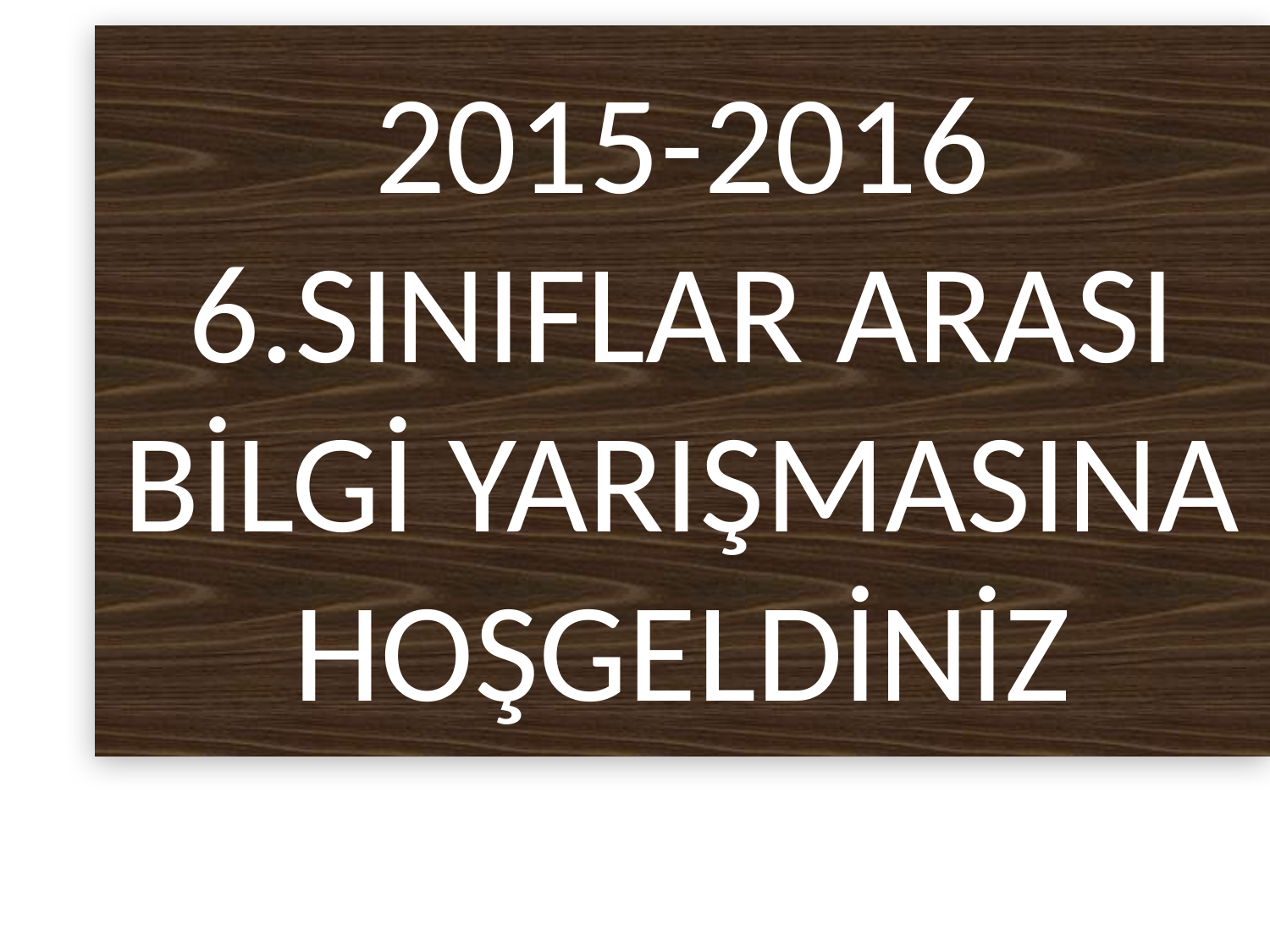

# 2015-2016 6.SINIFLAR ARASI BİLGİ YARIŞMASINA HOŞGELDİNİZ